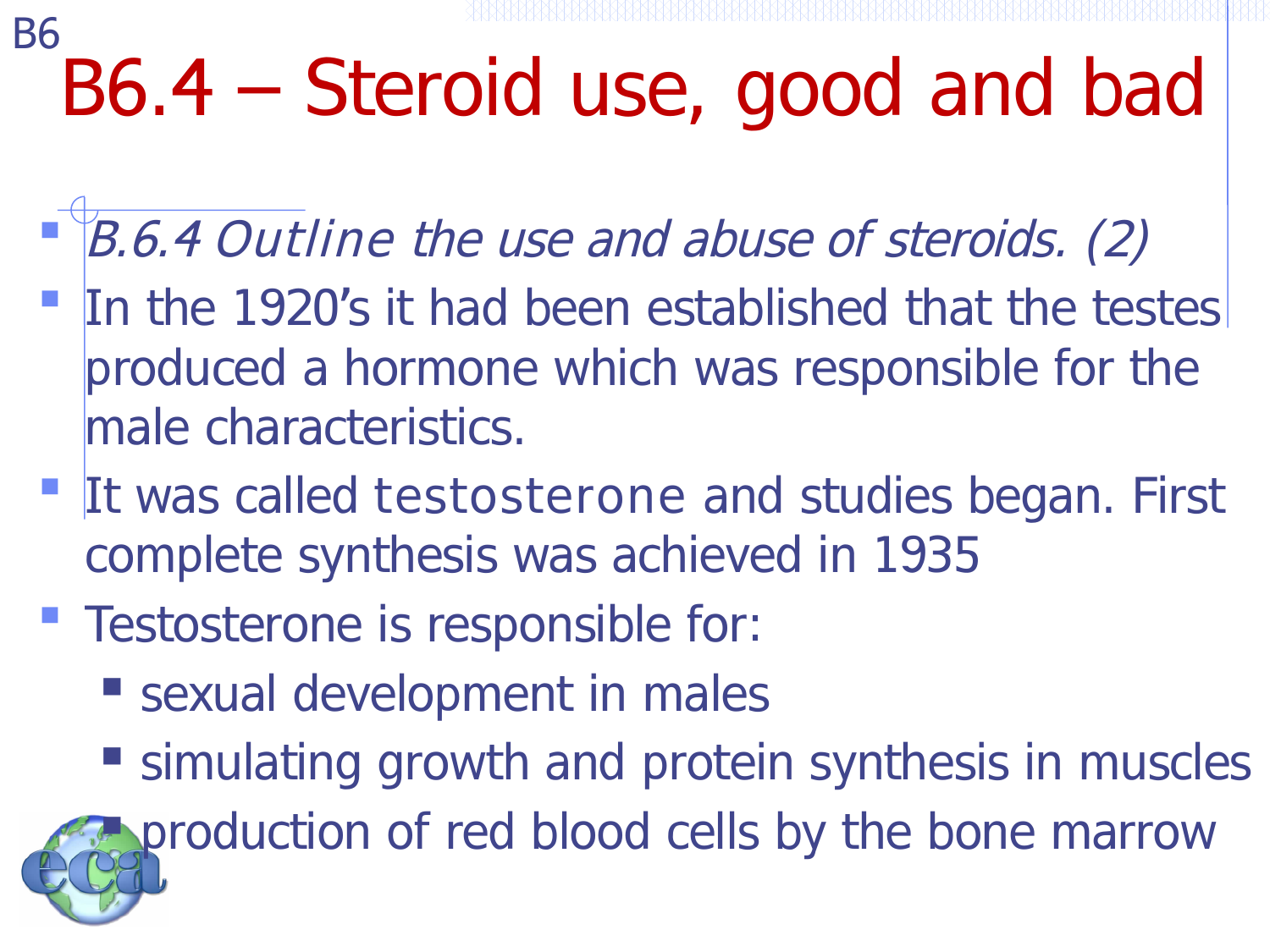

# B6.4 – Steroid use, good and bad
B.6.4 Outline the use and abuse of steroids. (2)
In the 1920’s it had been established that the testes produced a hormone which was responsible for the male characteristics.
It was called testosterone and studies began. First complete synthesis was achieved in 1935
Testosterone is responsible for:
sexual development in males
simulating growth and protein synthesis in muscles
production of red blood cells by the bone marrow